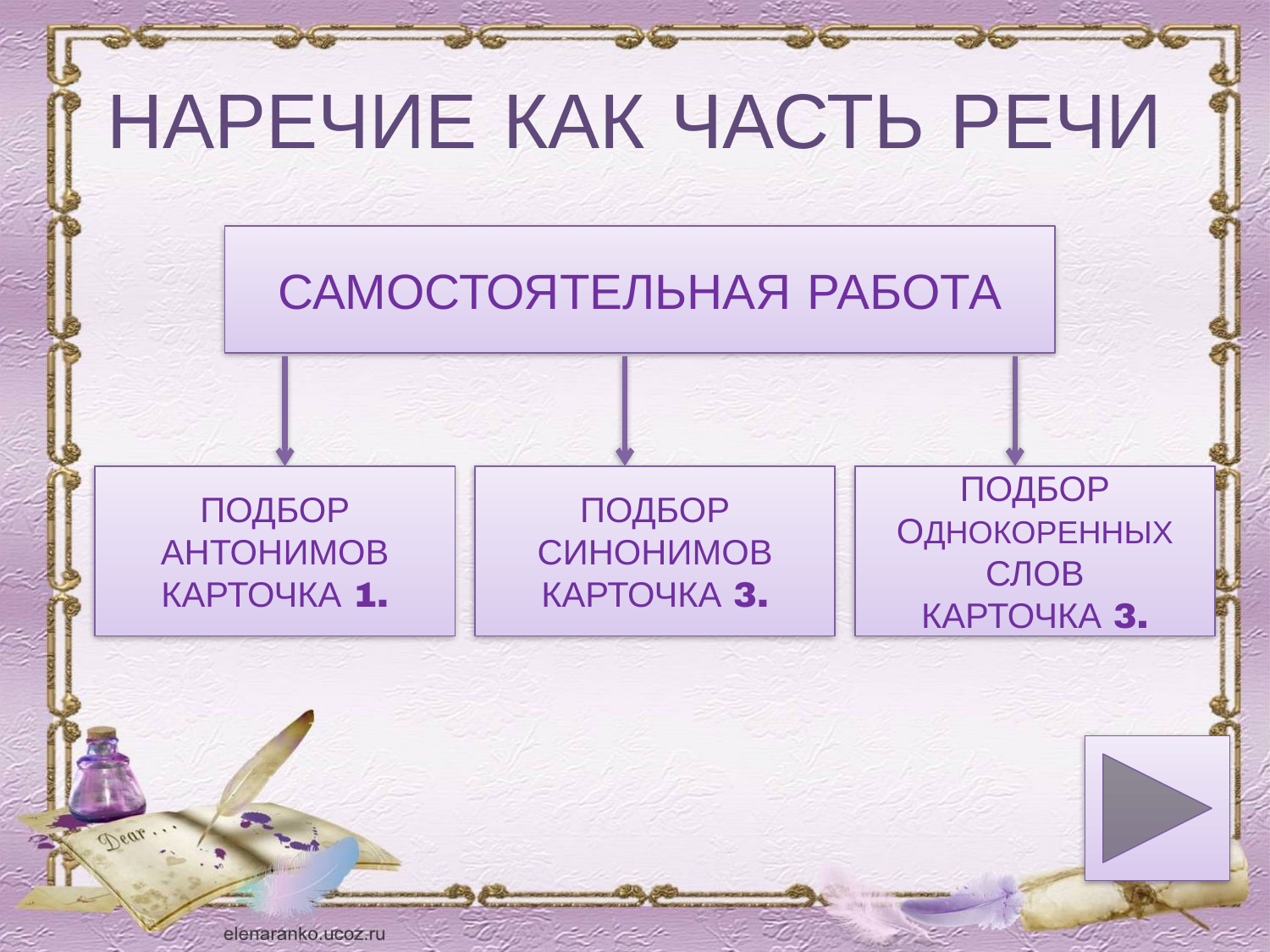

# НАРЕЧИЕ КАК ЧАСТЬ РЕЧИ

САМОСТОЯТЕЛЬНАЯ РАБОТА
ПОДБОР АНТОНИМОВ
КАРТОЧКА 1.
ПОДБОР СИНОНИМОВ
КАРТОЧКА 3.
ПОДБОР ОДНОКОРЕННЫХ СЛОВ
КАРТОЧКА 3.